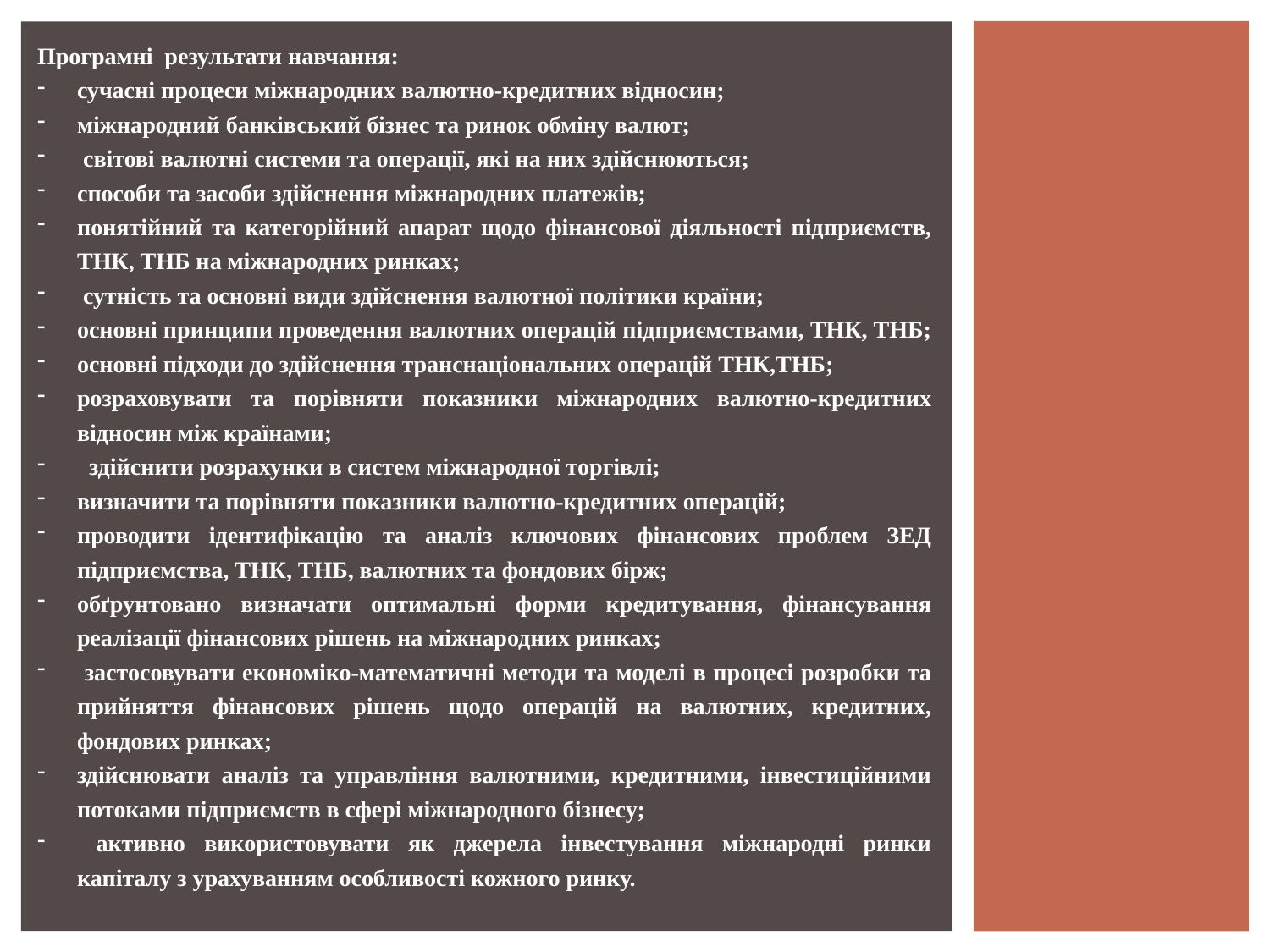

Програмні  результати навчання:
сучасні процеси міжнародних валютно-кредитних відносин;
міжнародний банківський бізнес та ринок обміну валют;
 світові валютні системи та операції, які на них здійснюються;
способи та засоби здійснення міжнародних платежів;
понятійний та категорійний апарат щодо фінансової діяльності підприємств, ТНК, ТНБ на міжнародних ринках;
 сутність та основні види здійснення валютної політики країни;
основні принципи проведення валютних операцій підприємствами, ТНК, ТНБ;
основні підходи до здійснення транснаціональних операцій ТНК,ТНБ;
розраховувати та порівняти показники міжнародних валютно-кредитних відносин між країнами;
  здійснити розрахунки в систем міжнародної торгівлі;
визначити та порівняти показники валютно-кредитних операцій;
проводити ідентифікацію та аналіз ключових фінансових проблем ЗЕД підприємства, ТНК, ТНБ, валютних та фондових бірж;
обґрунтовано визначати оптимальні форми кредитування, фінансування реалізації фінансових рішень на міжнародних ринках;
 застосовувати економіко-математичні методи та моделі в процесі розробки та прийняття фінансових рішень щодо операцій на валютних, кредитних, фондових ринках;
здійснювати аналіз та управління валютними, кредитними, інвестиційними потоками підприємств в сфері міжнародного бізнесу;
 активно використовувати як джерела інвестування міжнародні ринки капіталу з урахуванням особливості кожного ринку.